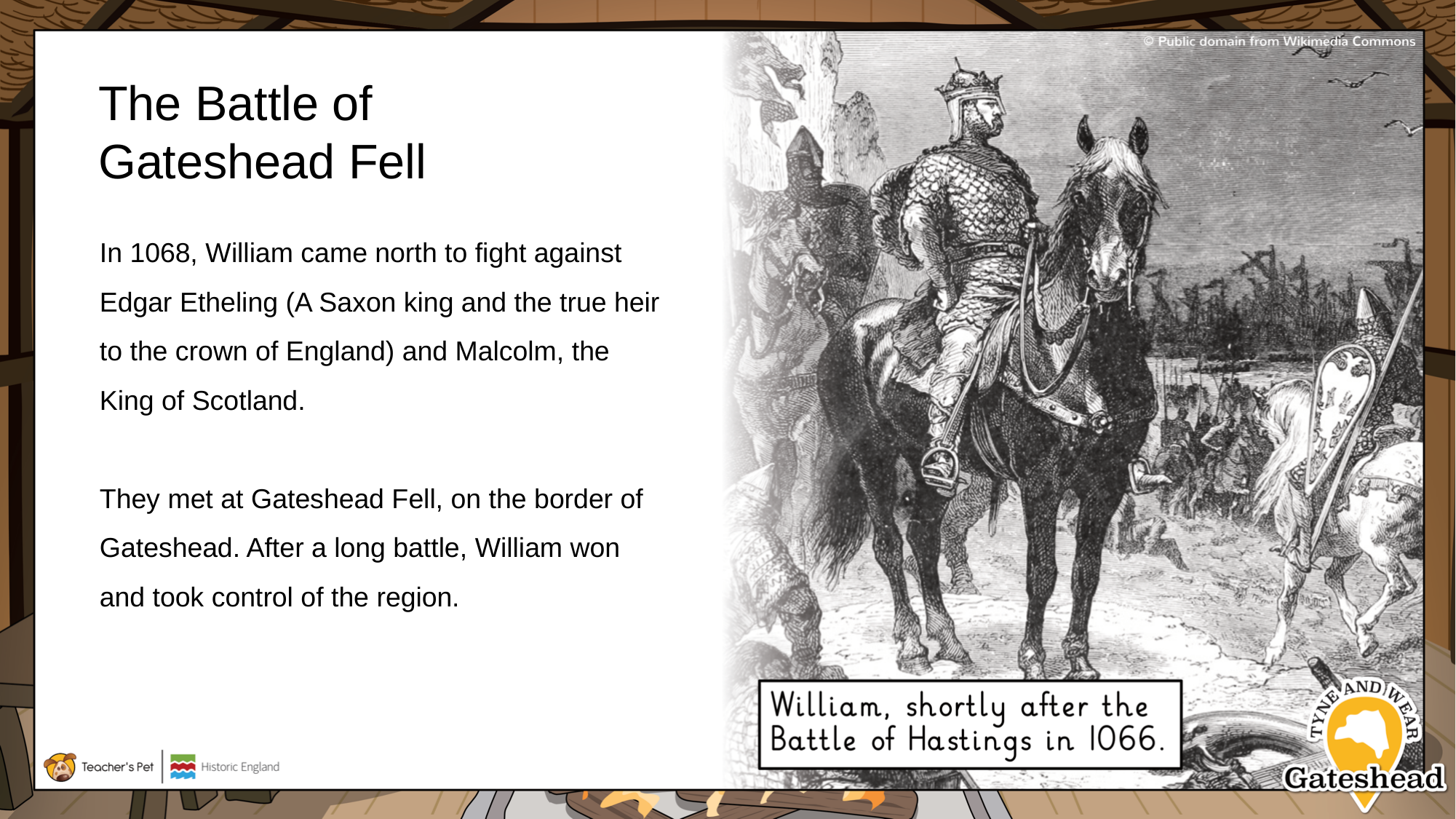

# The Battle of Gateshead Fell
The Battle of Gateshead Fell
In 1068, William came north to fight against Edgar Etheling (A Saxon king and the true heir to the crown of England) and Malcolm, the King of Scotland.

They met at Gateshead Fell, on the border of Gateshead. After a long battle, William won and took control of the region.